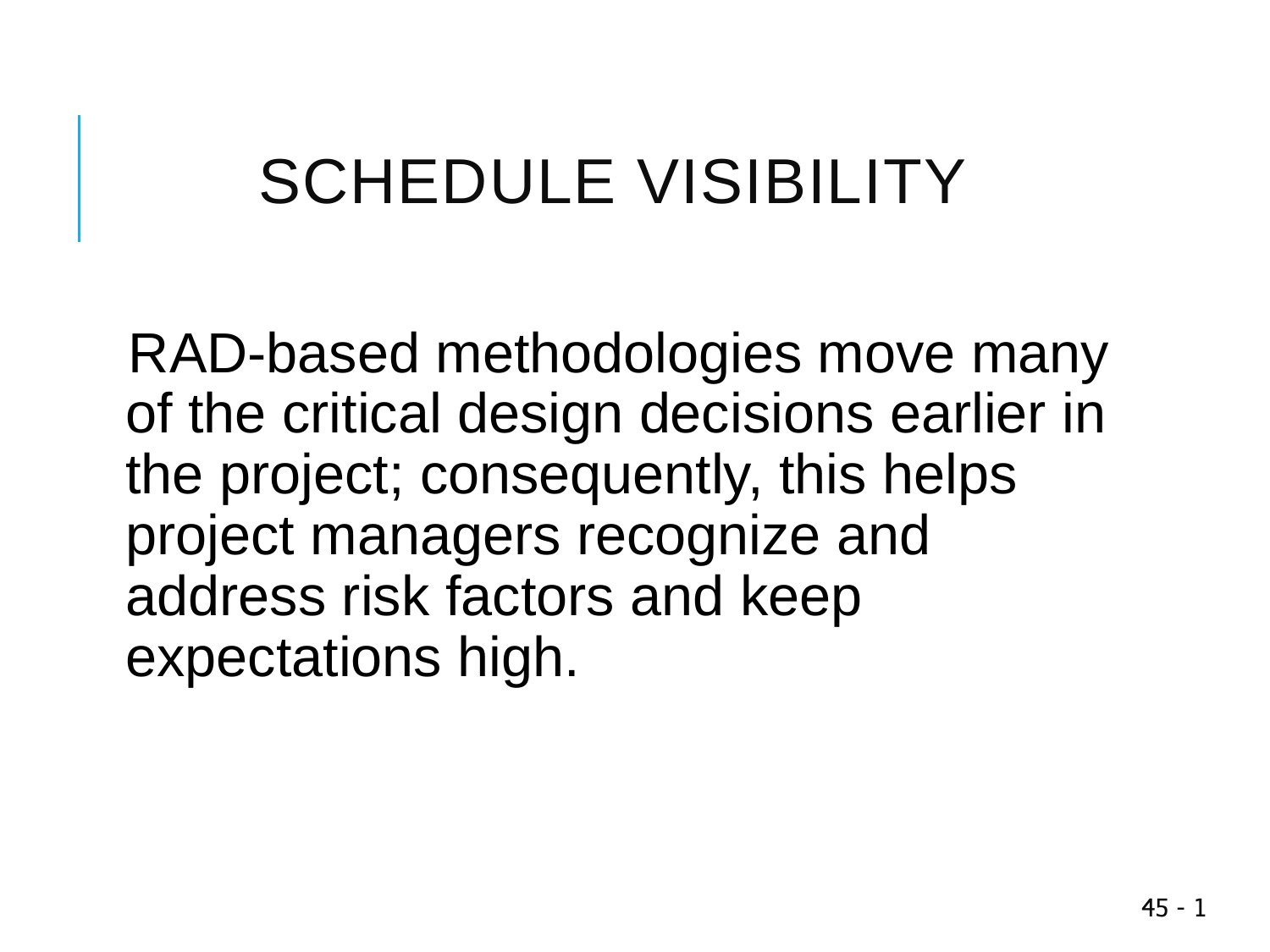

# Schedule Visibility
RAD-based methodologies move many of the critical design decisions earlier in the project; consequently, this helps project managers recognize and address risk factors and keep expectations high.
1 - 45